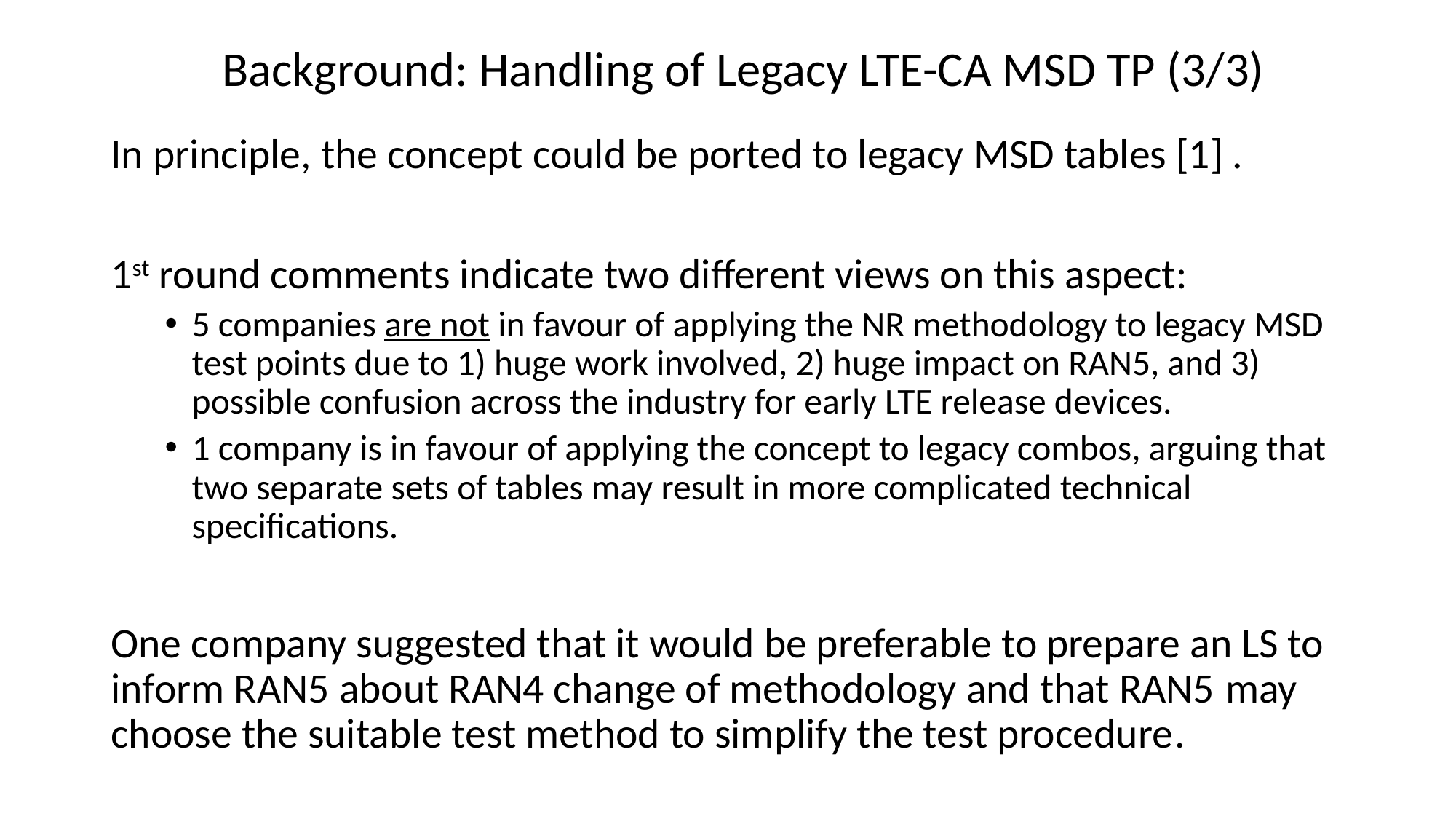

# Background: Handling of Legacy LTE-CA MSD TP (3/3)
In principle, the concept could be ported to legacy MSD tables [1] .

1st round comments indicate two different views on this aspect:
5 companies are not in favour of applying the NR methodology to legacy MSD test points due to 1) huge work involved, 2) huge impact on RAN5, and 3) possible confusion across the industry for early LTE release devices.
1 company is in favour of applying the concept to legacy combos, arguing that two separate sets of tables may result in more complicated technical specifications.

One company suggested that it would be preferable to prepare an LS to inform RAN5 about RAN4 change of methodology and that RAN5 may choose the suitable test method to simplify the test procedure.